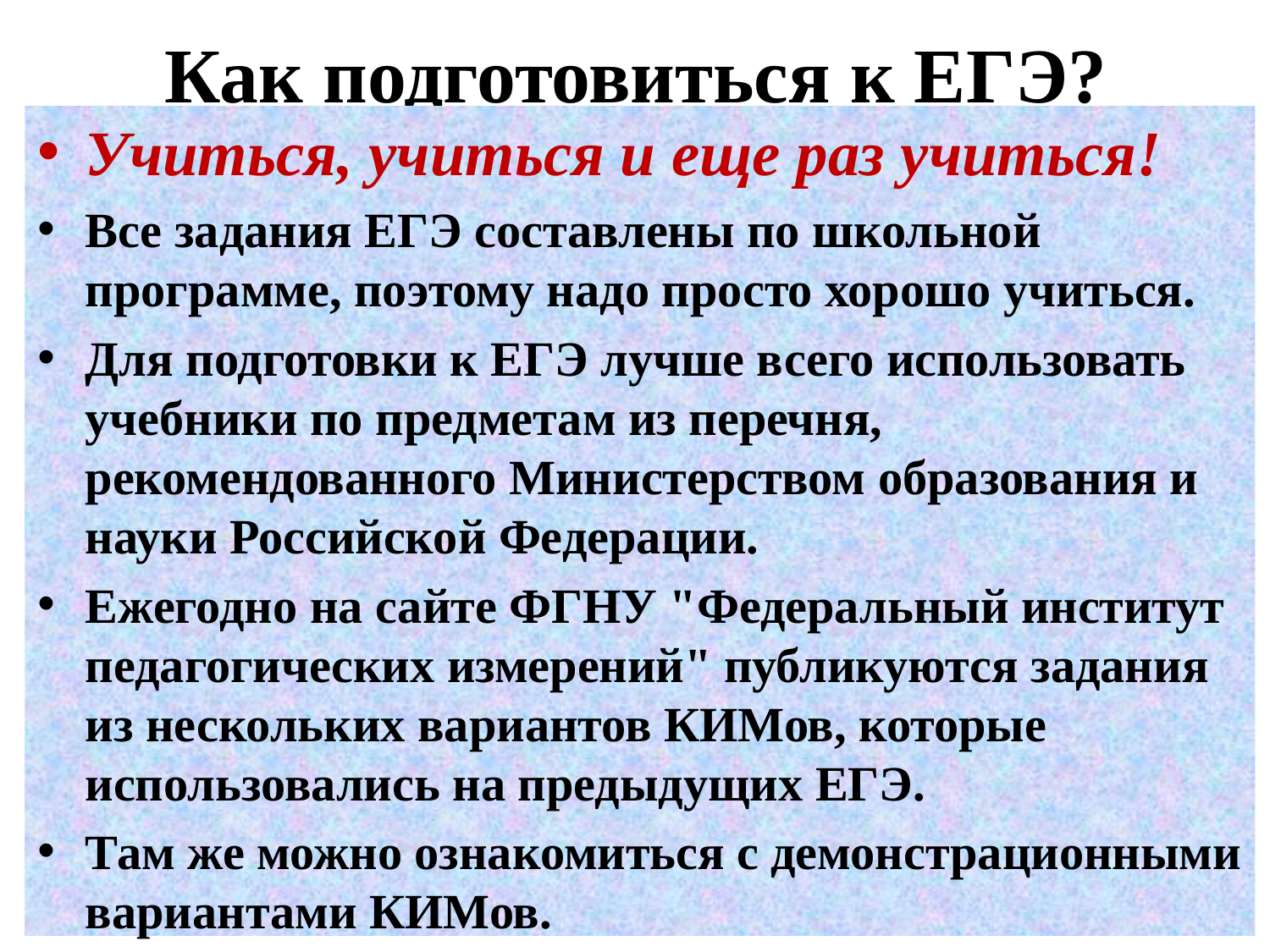

# Как подготовиться к ЕГЭ?
Учиться, учиться и еще раз учиться!
Все задания ЕГЭ составлены по школьной программе, поэтому надо просто хорошо учиться.
Для подготовки к ЕГЭ лучше всего использовать учебники по предметам из перечня, рекомендованного Министерством образования и науки Российской Федерации.
Ежегодно на сайте ФГНУ "Федеральный институт педагогических измерений" публикуются задания из нескольких вариантов КИМов, которые использовались на предыдущих ЕГЭ.
Там же можно ознакомиться с демонстрационными вариантами КИМов.